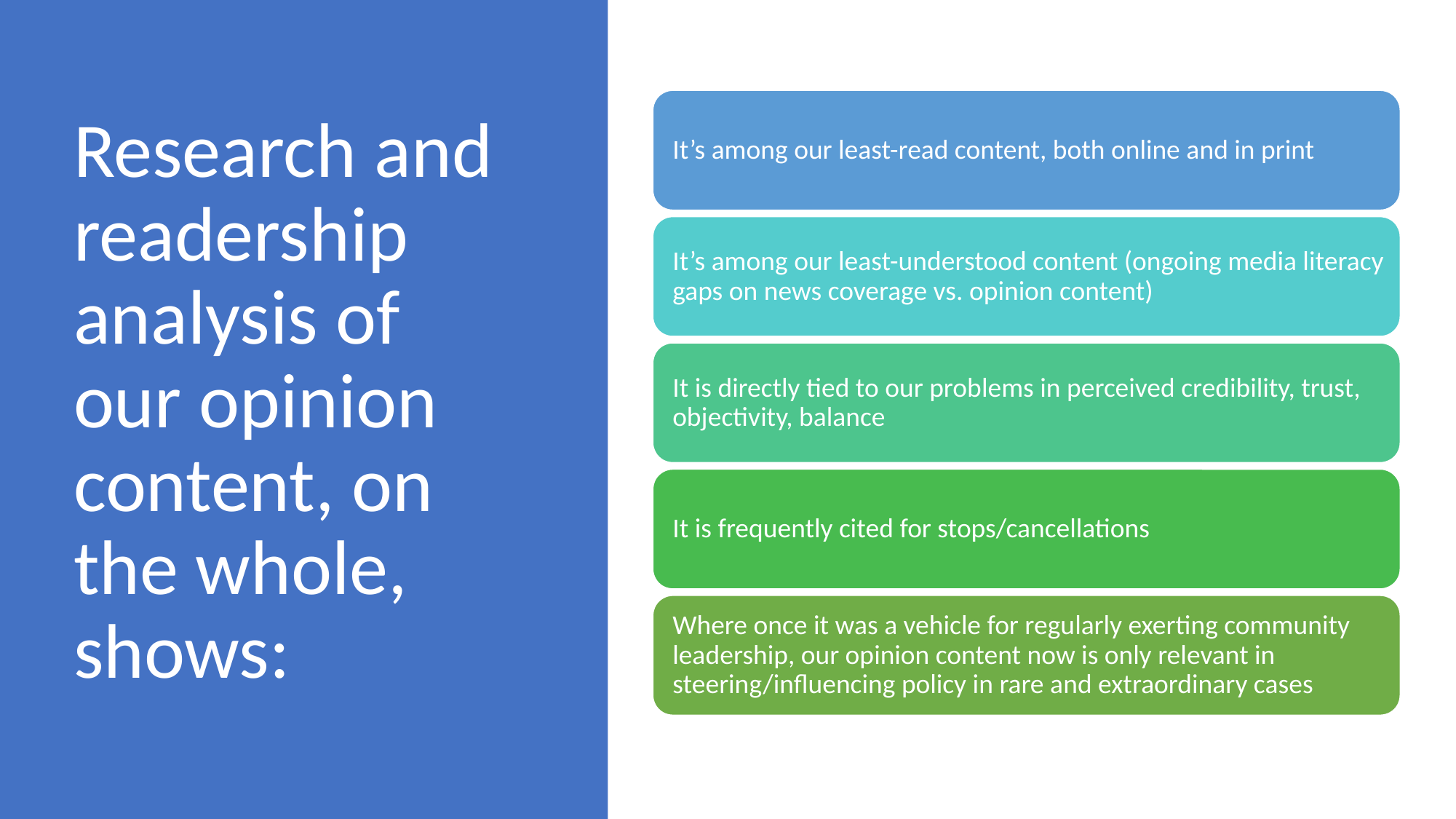

# Research and readership analysis of our opinion content, on the whole, shows:
It’s among our least-read content, both online and in print
It’s among our least-understood content (ongoing media literacy gaps on news coverage vs. opinion content)
It is directly tied to our problems in perceived credibility, trust, objectivity, balance
It is frequently cited for stops/cancellations
Where once it was a vehicle for regularly exerting community leadership, our opinion content now is only relevant in steering/influencing policy in rare and extraordinary cases